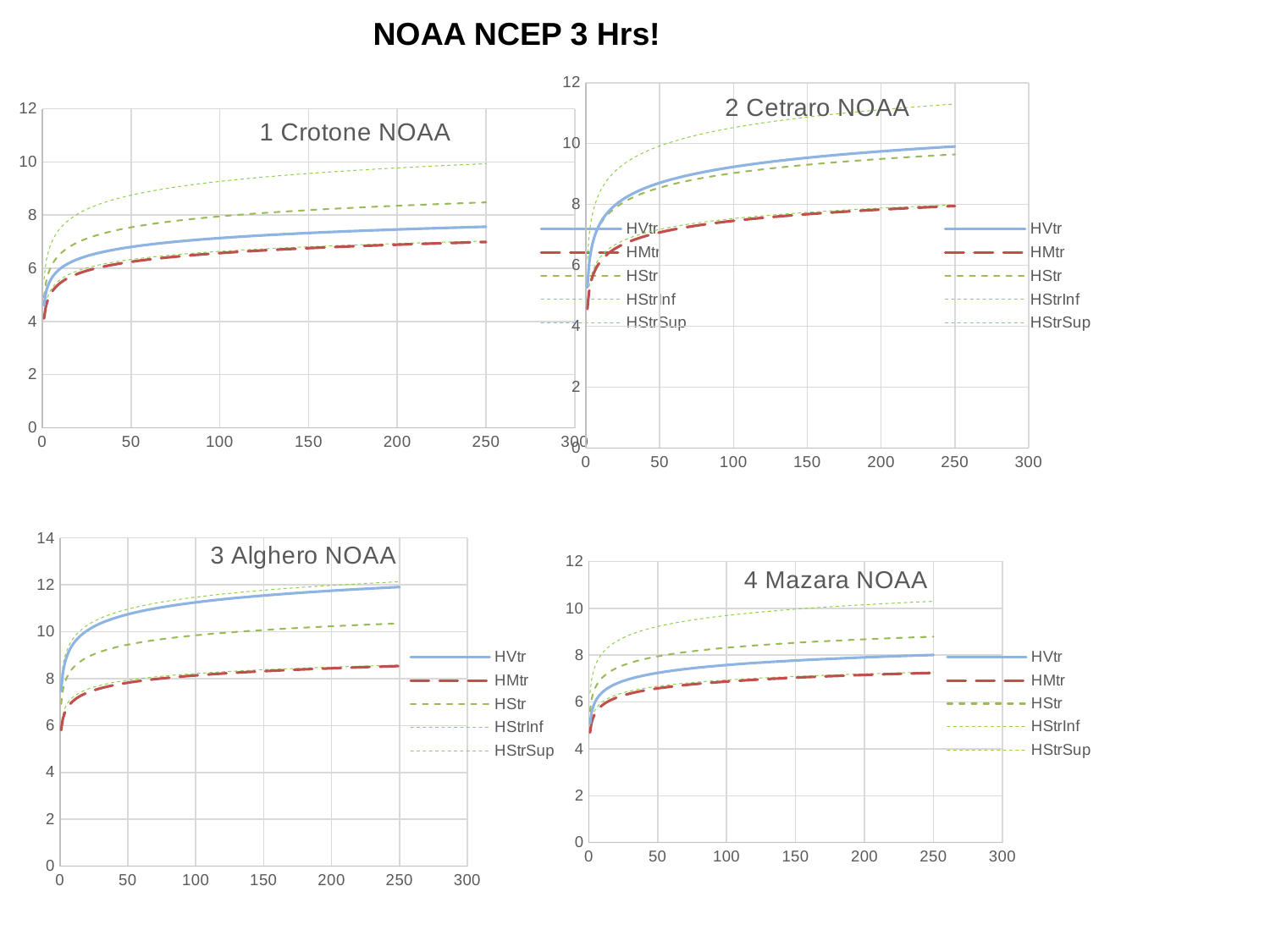

NOAA NCEP 3 Hrs!

### Chart: 2 Cetraro NOAA

| Category |  |  |  |  |  |
|---|---|---|---|---|---|

### Chart: 1 Crotone NOAA

| Category |  |  |  |  |  |
|---|---|---|---|---|---|

### Chart: 3 Alghero NOAA

| Category |  |  |  |  |  |
|---|---|---|---|---|---|

### Chart: 4 Mazara NOAA

| Category |  |  |  |  |  |
|---|---|---|---|---|---|